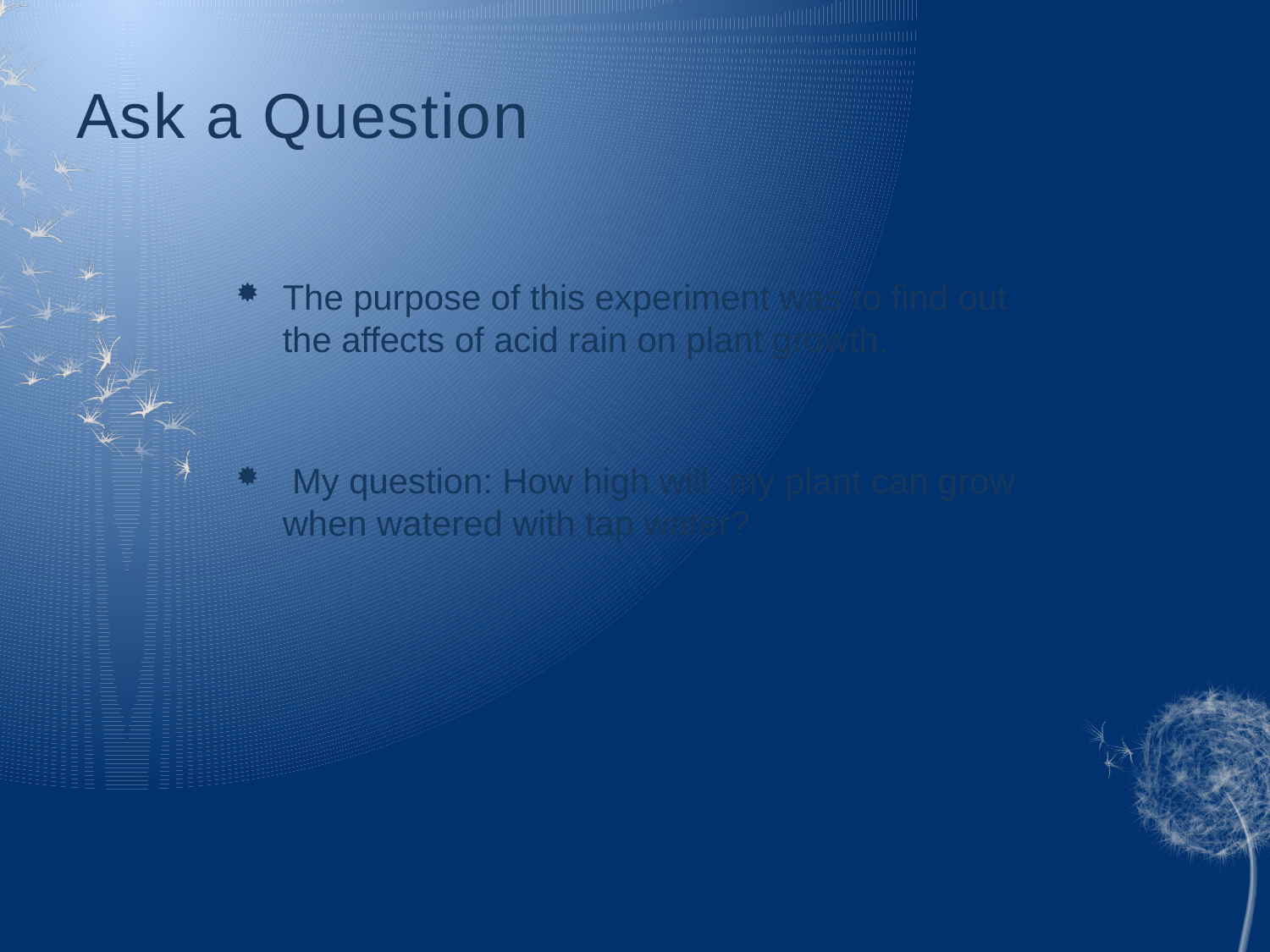

# Ask a Question
The purpose of this experiment was to find out the affects of acid rain on plant growth.

 My question: How high will  my plant can grow when watered with tap water?